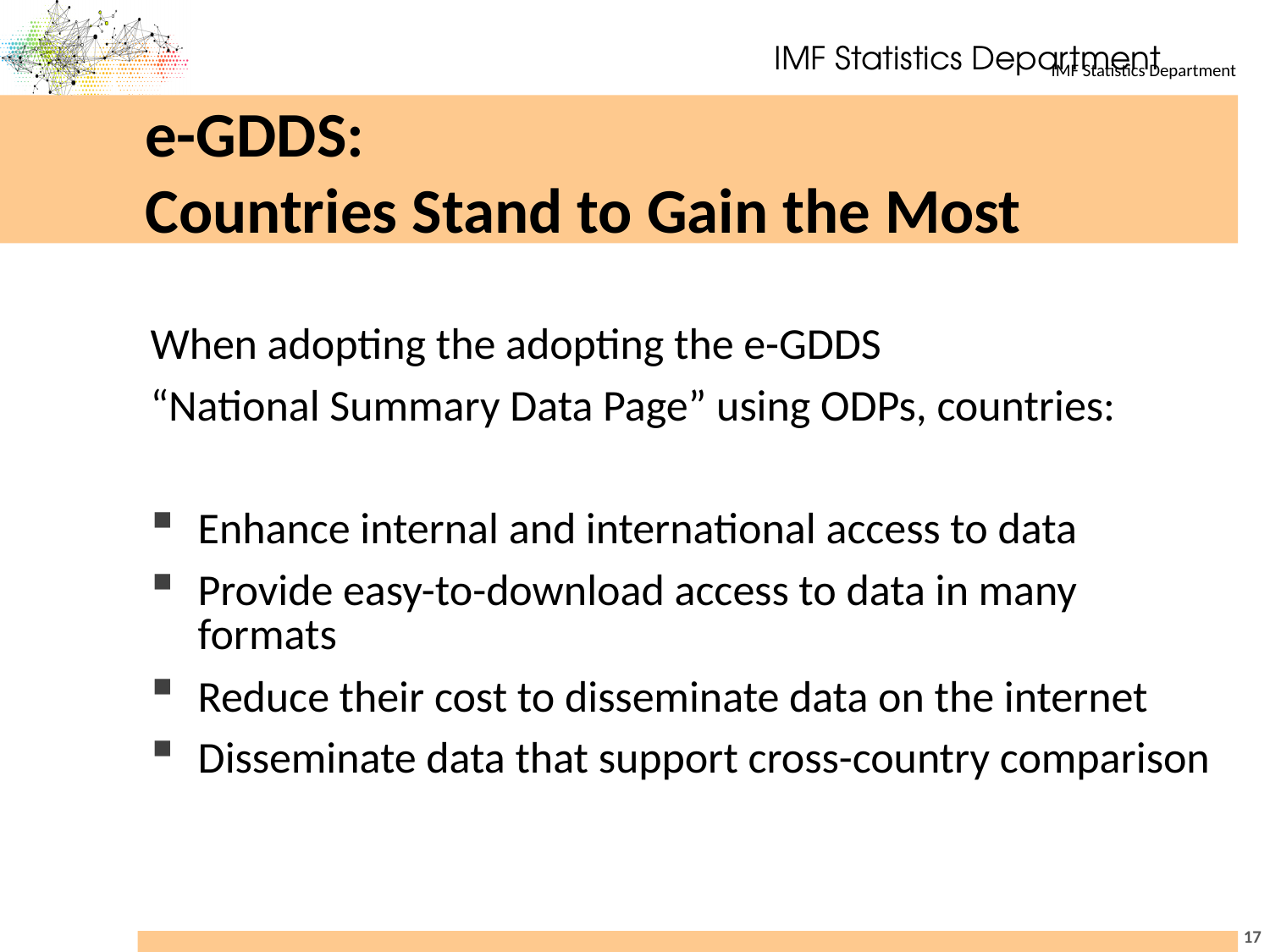

IMF Statistics Department
# e-GDDS: Countries Stand to Gain the Most
When adopting the adopting the e-GDDS
“National Summary Data Page” using ODPs, countries:

Enhance internal and international access to data
Provide easy-to-download access to data in many formats
Reduce their cost to disseminate data on the internet
Disseminate data that support cross-country comparison
17